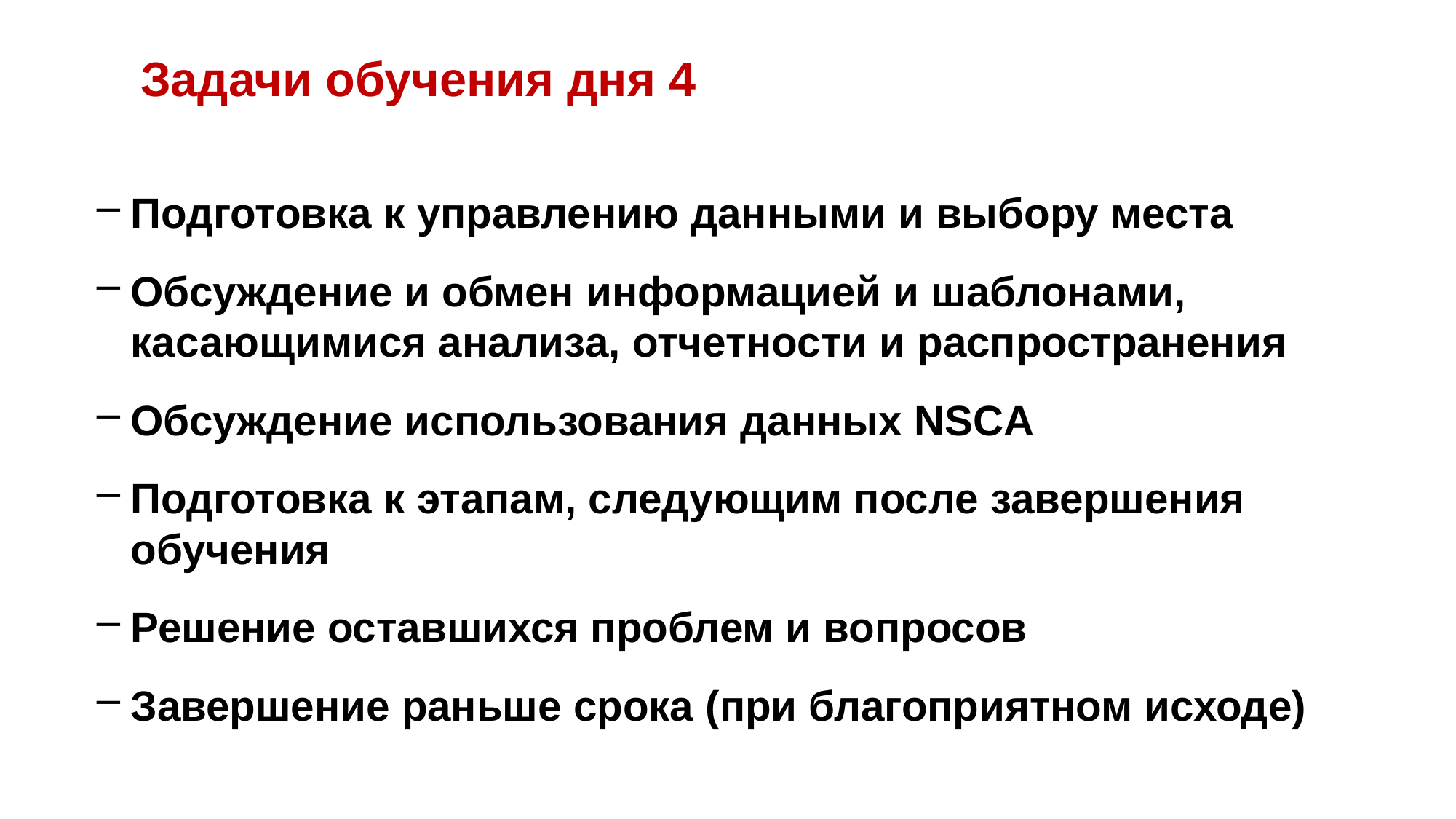

Задачи обучения дня 4
Подготовка к управлению данными и выбору места
Обсуждение и обмен информацией и шаблонами, касающимися анализа, отчетности и распространения
Обсуждение использования данных NSCA
Подготовка к этапам, следующим после завершения обучения
Решение оставшихся проблем и вопросов
Завершение раньше срока (при благоприятном исходе)